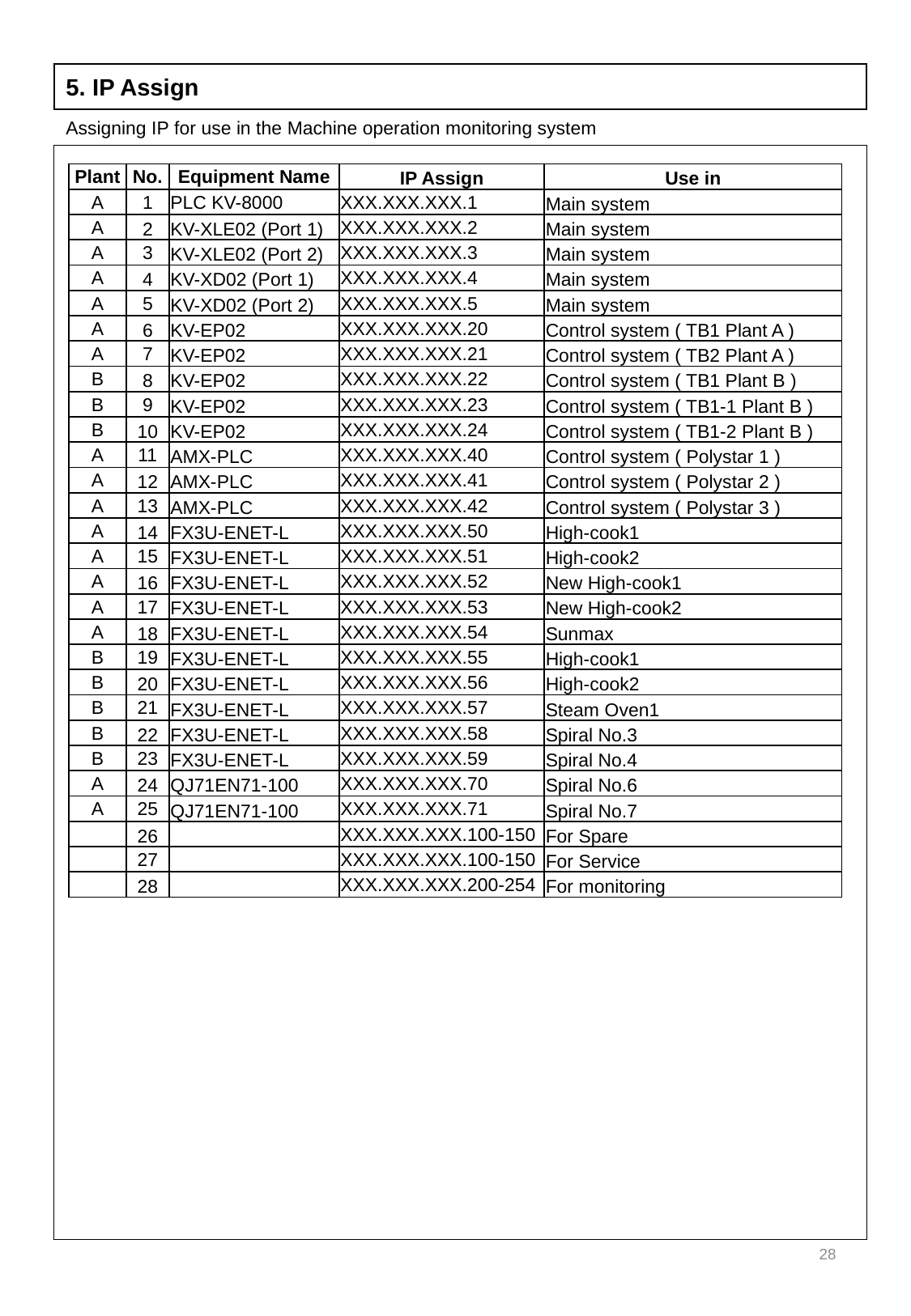

5. IP Assign
Assigning IP for use in the Machine operation monitoring system

| Plant | No. | Equipment Name | IP Assign | Use in |
| --- | --- | --- | --- | --- |
| A | 1 | PLC KV-8000 | XXX.XXX.XXX.1 | Main system |
| A | 2 | KV-XLE02 (Port 1) | XXX.XXX.XXX.2 | Main system |
| A | 3 | KV-XLE02 (Port 2) | XXX.XXX.XXX.3 | Main system |
| A | 4 | KV-XD02 (Port 1) | XXX.XXX.XXX.4 | Main system |
| A | 5 | KV-XD02 (Port 2) | XXX.XXX.XXX.5 | Main system |
| A | 6 | KV-EP02 | XXX.XXX.XXX.20 | Control system ( TB1 Plant A ) |
| A | 7 | KV-EP02 | XXX.XXX.XXX.21 | Control system ( TB2 Plant A ) |
| B | 8 | KV-EP02 | XXX.XXX.XXX.22 | Control system ( TB1 Plant B ) |
| B | 9 | KV-EP02 | XXX.XXX.XXX.23 | Control system ( TB1-1 Plant B ) |
| B | 10 | KV-EP02 | XXX.XXX.XXX.24 | Control system ( TB1-2 Plant B ) |
| A | 11 | AMX-PLC | XXX.XXX.XXX.40 | Control system ( Polystar 1 ) |
| A | 12 | AMX-PLC | XXX.XXX.XXX.41 | Control system ( Polystar 2 ) |
| A | 13 | AMX-PLC | XXX.XXX.XXX.42 | Control system ( Polystar 3 ) |
| A | 14 | FX3U-ENET-L | XXX.XXX.XXX.50 | High-cook1 |
| A | 15 | FX3U-ENET-L | XXX.XXX.XXX.51 | High-cook2 |
| A | 16 | FX3U-ENET-L | XXX.XXX.XXX.52 | New High-cook1 |
| A | 17 | FX3U-ENET-L | XXX.XXX.XXX.53 | New High-cook2 |
| A | 18 | FX3U-ENET-L | XXX.XXX.XXX.54 | Sunmax |
| B | 19 | FX3U-ENET-L | XXX.XXX.XXX.55 | High-cook1 |
| B | 20 | FX3U-ENET-L | XXX.XXX.XXX.56 | High-cook2 |
| B | 21 | FX3U-ENET-L | XXX.XXX.XXX.57 | Steam Oven1 |
| B | 22 | FX3U-ENET-L | XXX.XXX.XXX.58 | Spiral No.3 |
| B | 23 | FX3U-ENET-L | XXX.XXX.XXX.59 | Spiral No.4 |
| A | 24 | QJ71EN71-100 | XXX.XXX.XXX.70 | Spiral No.6 |
| A | 25 | QJ71EN71-100 | XXX.XXX.XXX.71 | Spiral No.7 |
|  | 26 |  | XXX.XXX.XXX.100-150 | For Spare |
|  | 27 |  | XXX.XXX.XXX.100-150 | For Service |
|  | 28 |  | XXX.XXX.XXX.200-254 | For monitoring |
28